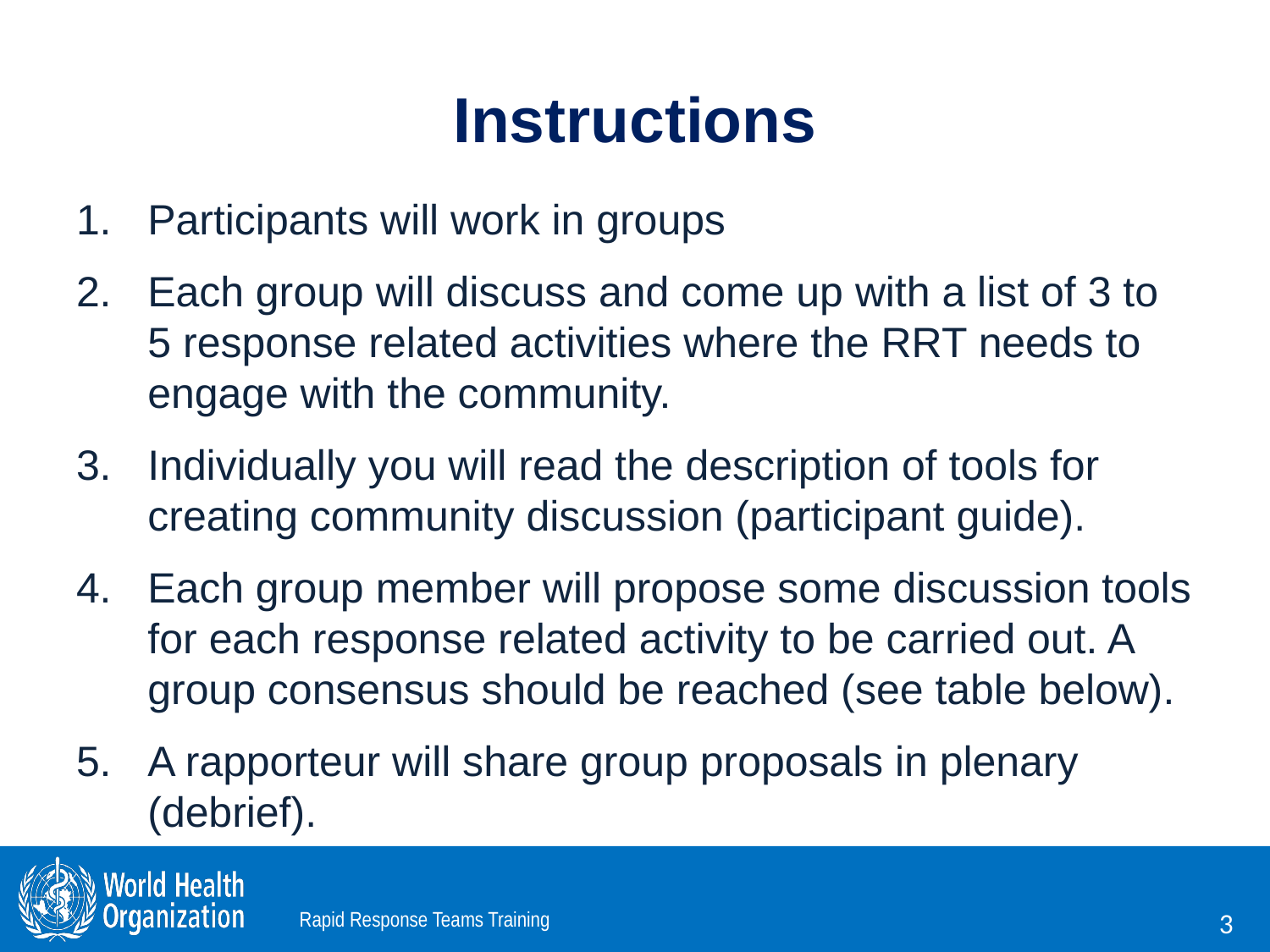

# Instructions
Participants will work in groups
Each group will discuss and come up with a list of 3 to 5 response related activities where the RRT needs to engage with the community.
Individually you will read the description of tools for creating community discussion (participant guide).
Each group member will propose some discussion tools for each response related activity to be carried out. A group consensus should be reached (see table below).
A rapporteur will share group proposals in plenary (debrief).